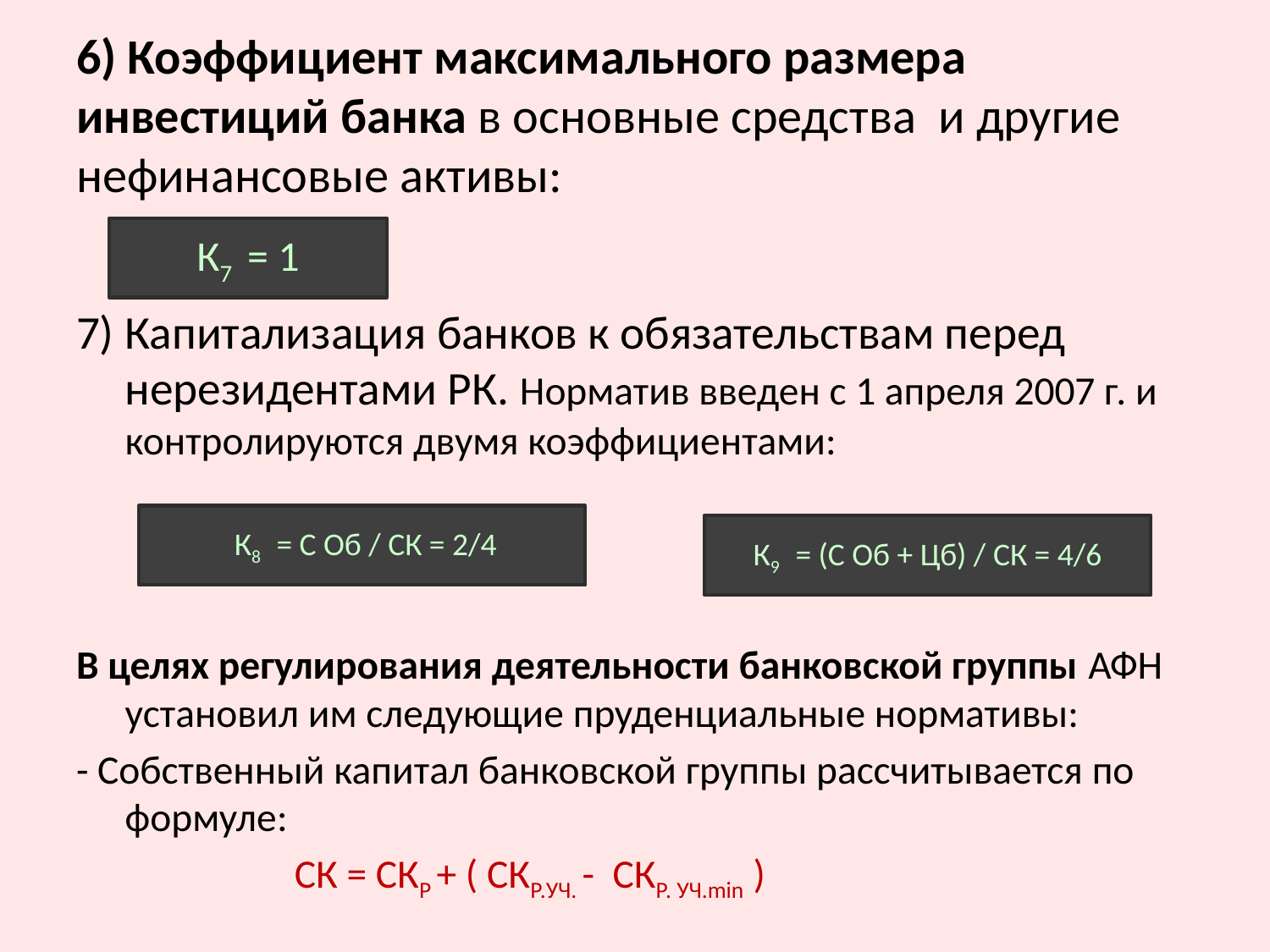

# 6) Коэффициент максимального размера инвестиций банка в основные средства  и другие нефинансовые активы:
К7  = 1

7) Капитализация банков к обязательствам перед нерезидентами РК. Норматив введен с 1 апреля 2007 г. и контролируются двумя коэффициентами:

В целях регулирования деятельности банковской группы АФН установил им следующие пруденциальные нормативы:
- Собственный капитал банковской группы рассчитывается по формуле:
                        СК = СКР + ( СКР.УЧ. -  СКР. УЧ.min )

 К8   = С Об / СК = 2/4
К9   = (С Об + Цб) / СК = 4/6